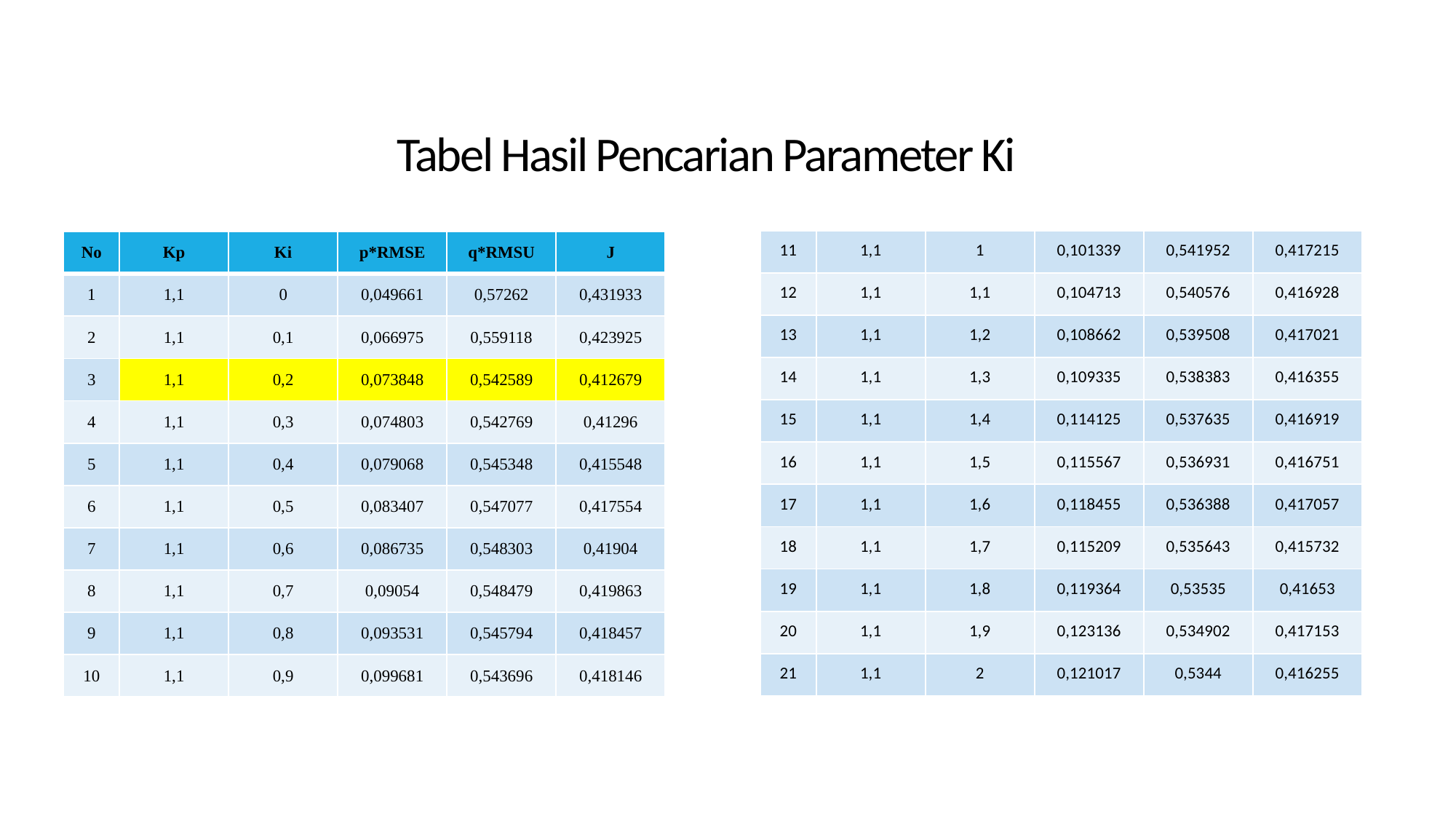

# Tabel Hasil Pencarian Parameter Ki
| 11 | 1,1 | 1 | 0,101339 | 0,541952 | 0,417215 |
| --- | --- | --- | --- | --- | --- |
| 12 | 1,1 | 1,1 | 0,104713 | 0,540576 | 0,416928 |
| 13 | 1,1 | 1,2 | 0,108662 | 0,539508 | 0,417021 |
| 14 | 1,1 | 1,3 | 0,109335 | 0,538383 | 0,416355 |
| 15 | 1,1 | 1,4 | 0,114125 | 0,537635 | 0,416919 |
| 16 | 1,1 | 1,5 | 0,115567 | 0,536931 | 0,416751 |
| 17 | 1,1 | 1,6 | 0,118455 | 0,536388 | 0,417057 |
| 18 | 1,1 | 1,7 | 0,115209 | 0,535643 | 0,415732 |
| 19 | 1,1 | 1,8 | 0,119364 | 0,53535 | 0,41653 |
| 20 | 1,1 | 1,9 | 0,123136 | 0,534902 | 0,417153 |
| 21 | 1,1 | 2 | 0,121017 | 0,5344 | 0,416255 |
| No | Kp | Ki | p\*RMSE | q\*RMSU | J |
| --- | --- | --- | --- | --- | --- |
| 1 | 1,1 | 0 | 0,049661 | 0,57262 | 0,431933 |
| 2 | 1,1 | 0,1 | 0,066975 | 0,559118 | 0,423925 |
| 3 | 1,1 | 0,2 | 0,073848 | 0,542589 | 0,412679 |
| 4 | 1,1 | 0,3 | 0,074803 | 0,542769 | 0,41296 |
| 5 | 1,1 | 0,4 | 0,079068 | 0,545348 | 0,415548 |
| 6 | 1,1 | 0,5 | 0,083407 | 0,547077 | 0,417554 |
| 7 | 1,1 | 0,6 | 0,086735 | 0,548303 | 0,41904 |
| 8 | 1,1 | 0,7 | 0,09054 | 0,548479 | 0,419863 |
| 9 | 1,1 | 0,8 | 0,093531 | 0,545794 | 0,418457 |
| 10 | 1,1 | 0,9 | 0,099681 | 0,543696 | 0,418146 |